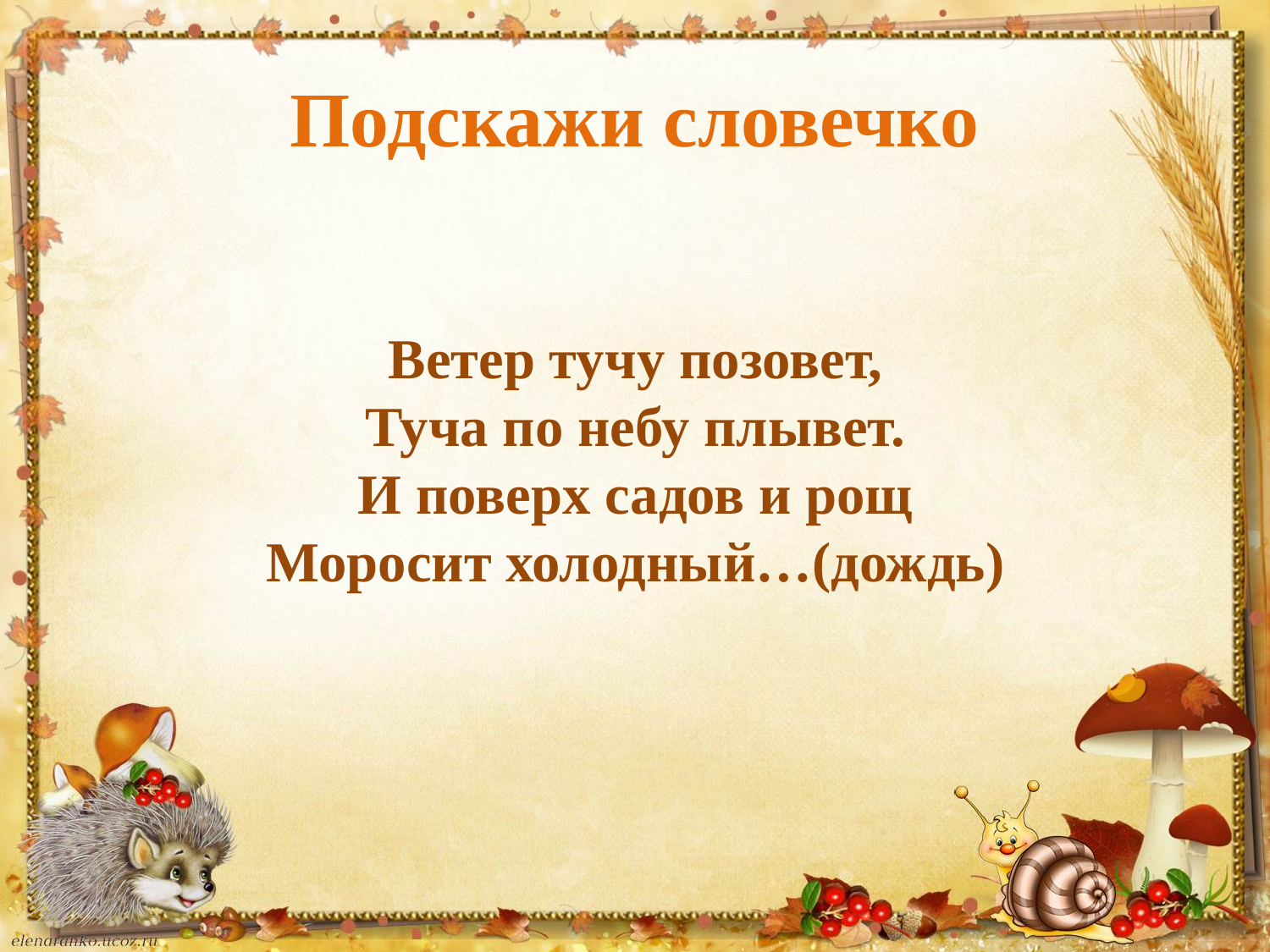

# Подскажи словечко
Ветер тучу позовет,
Туча по небу плывет.
И поверх садов и рощ
Моросит холодный…(дождь)